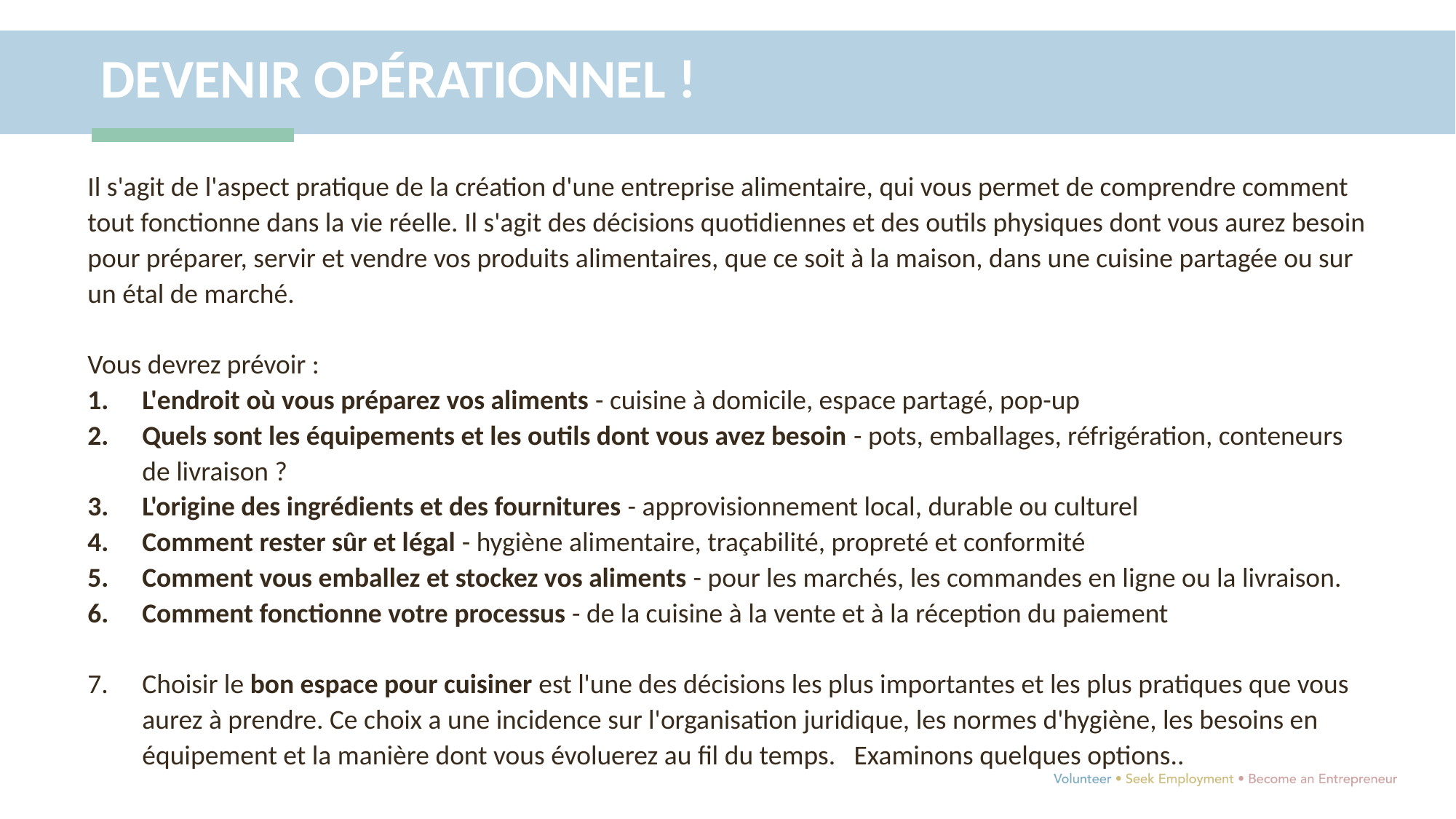

DEVENIR OPÉRATIONNEL !
Il s'agit de l'aspect pratique de la création d'une entreprise alimentaire, qui vous permet de comprendre comment tout fonctionne dans la vie réelle. Il s'agit des décisions quotidiennes et des outils physiques dont vous aurez besoin pour préparer, servir et vendre vos produits alimentaires, que ce soit à la maison, dans une cuisine partagée ou sur un étal de marché.

Vous devrez prévoir :
L'endroit où vous préparez vos aliments - cuisine à domicile, espace partagé, pop-up
Quels sont les équipements et les outils dont vous avez besoin - pots, emballages, réfrigération, conteneurs de livraison ?
L'origine des ingrédients et des fournitures - approvisionnement local, durable ou culturel
Comment rester sûr et légal - hygiène alimentaire, traçabilité, propreté et conformité
Comment vous emballez et stockez vos aliments - pour les marchés, les commandes en ligne ou la livraison.
Comment fonctionne votre processus - de la cuisine à la vente et à la réception du paiement

Choisir le bon espace pour cuisiner est l'une des décisions les plus importantes et les plus pratiques que vous aurez à prendre. Ce choix a une incidence sur l'organisation juridique, les normes d'hygiène, les besoins en équipement et la manière dont vous évoluerez au fil du temps.   Examinons quelques options..